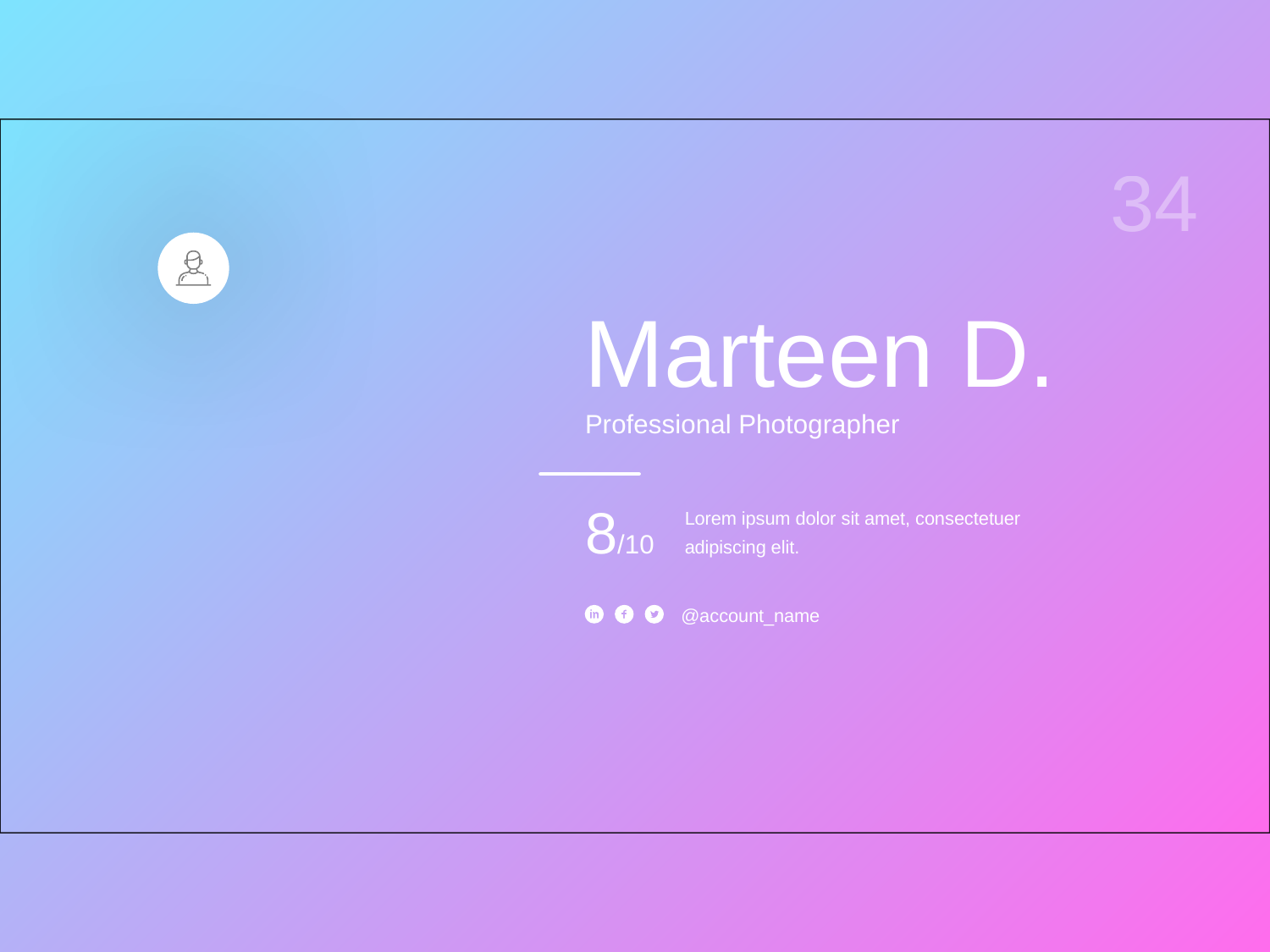

34

Marteen D.

Professional Photographer
8/10
Lorem ipsum dolor sit amet, consectetuer adipiscing elit.
@account_name